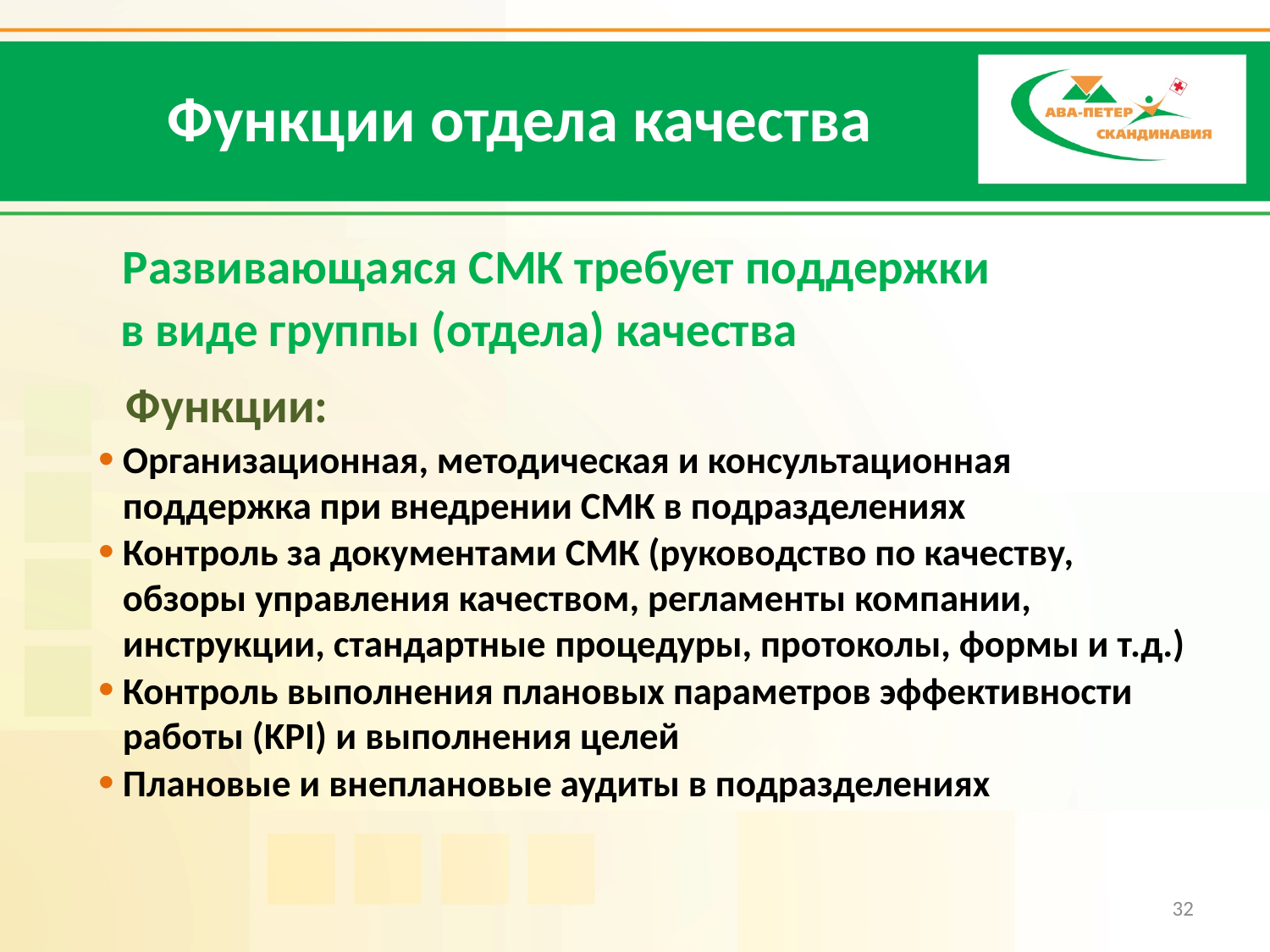

# Функции отдела качества
	Развивающаяся СМК требует поддержки
    в виде группы (отдела) качества
    Функции:
Организационная, методическая и консультационная поддержка при внедрении СМК в подразделениях
Контроль за документами СМК (руководство по качеству, обзоры управления качеством, регламенты компании, инструкции, стандартные процедуры, протоколы, формы и т.д.)
Контроль выполнения плановых параметров эффективности работы (KPI) и выполнения целей
Плановые и внеплановые аудиты в подразделениях
32